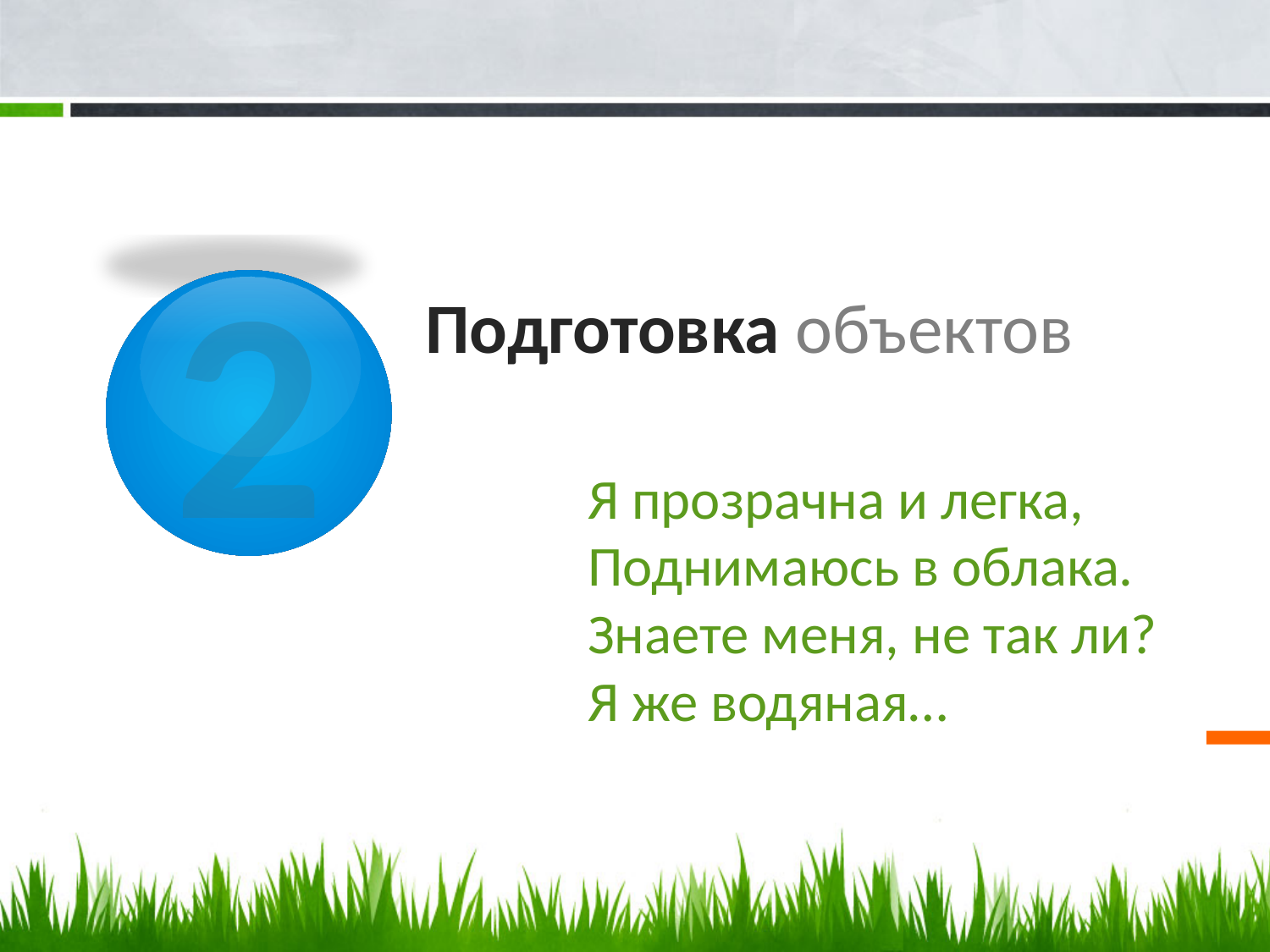

# Подготовка объектов
2

Я прозрачна и легка,
Поднимаюсь в облака.
Знаете меня, не так ли?
Я же водяная…